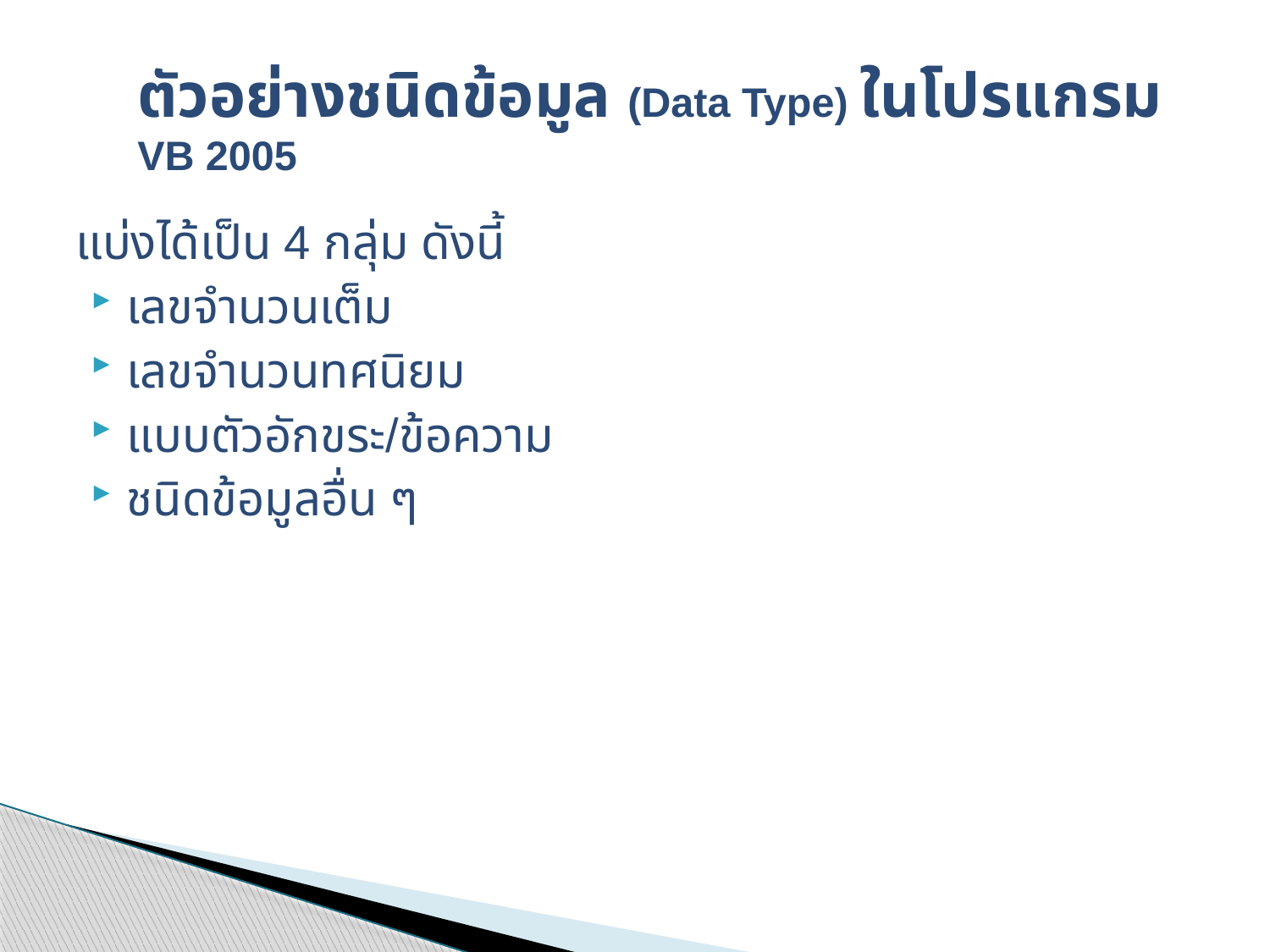

# ตัวอย่างชนิดข้อมูล (Data Type) ในโปรแกรม VB 2005
แบ่งได้เป็น 4 กลุ่ม ดังนี้
เลขจำนวนเต็ม
เลขจำนวนทศนิยม
แบบตัวอักขระ/ข้อความ
ชนิดข้อมูลอื่น ๆ